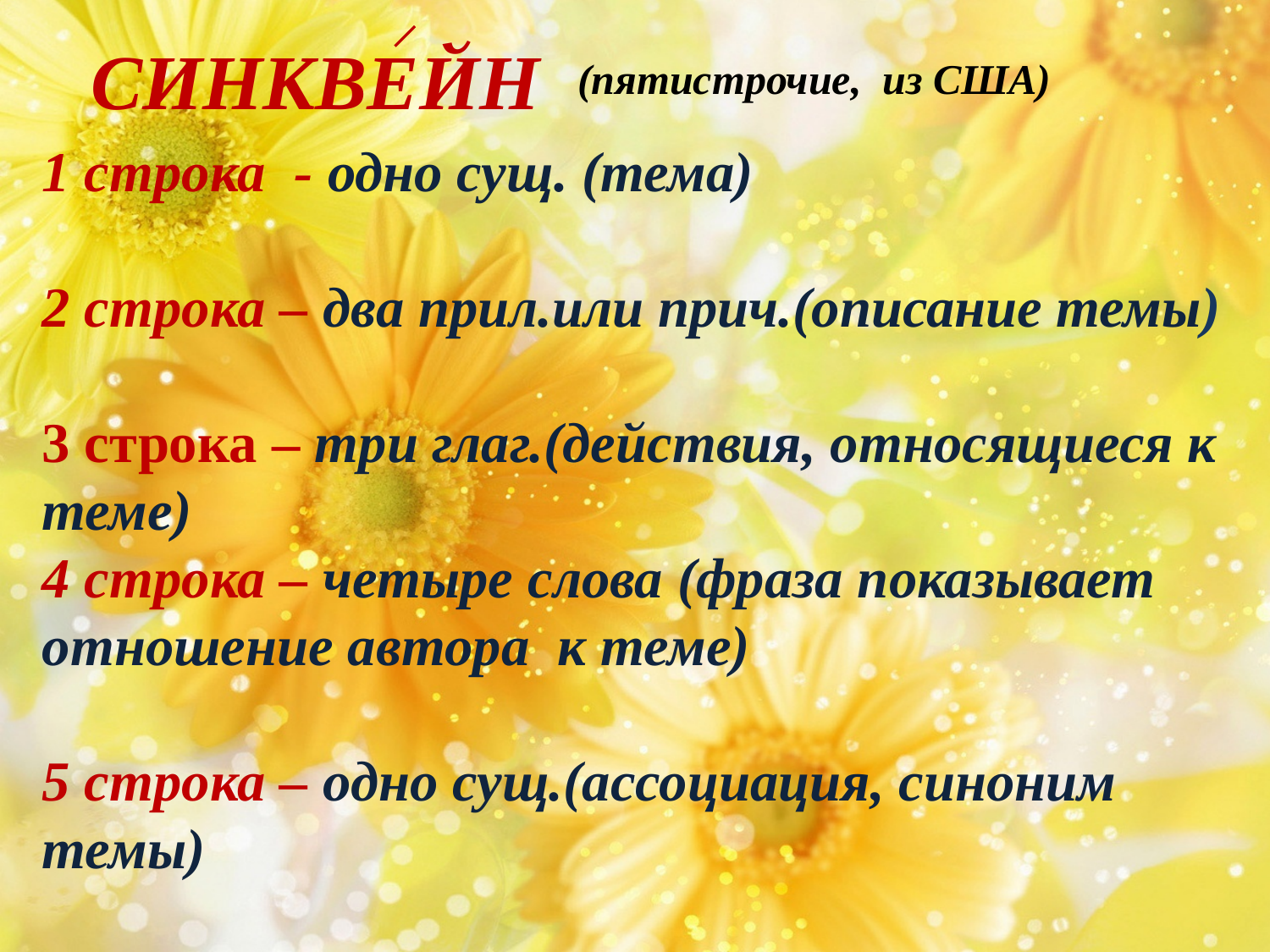

СИНКВЕЙН

(пятистрочие,  из США)
1 строка  - одно сущ. (тема)

2 строка – два прил.или прич.(описание темы)

3 строка – три глаг.(действия, относящиеся к теме)
4 строка – четыре слова (фраза показывает отношение автора  к теме)

5 строка – одно сущ.(ассоциация, синоним темы)